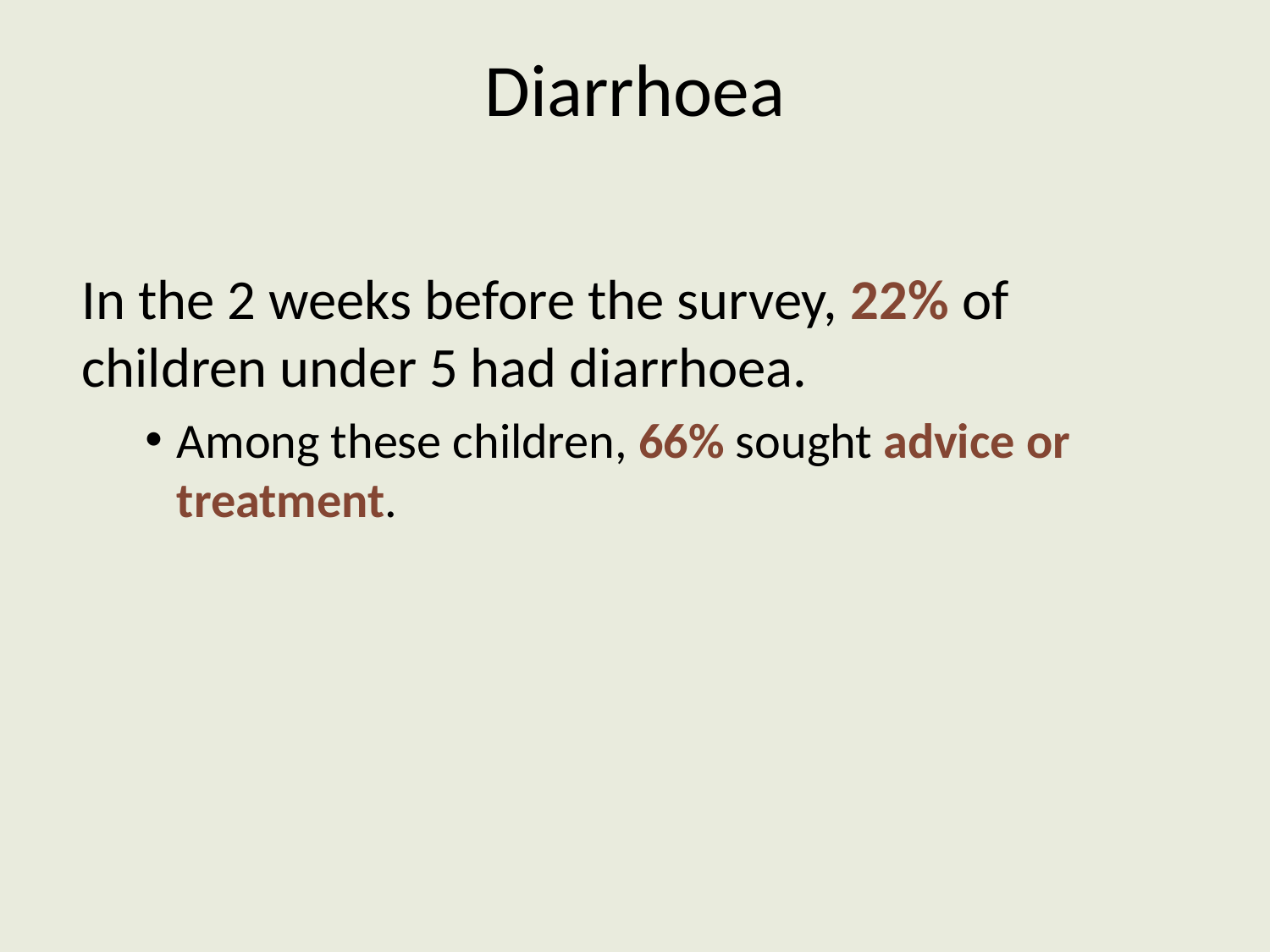

# Diarrhoea
In the 2 weeks before the survey, 22% of children under 5 had diarrhoea.
Among these children, 66% sought advice or treatment.